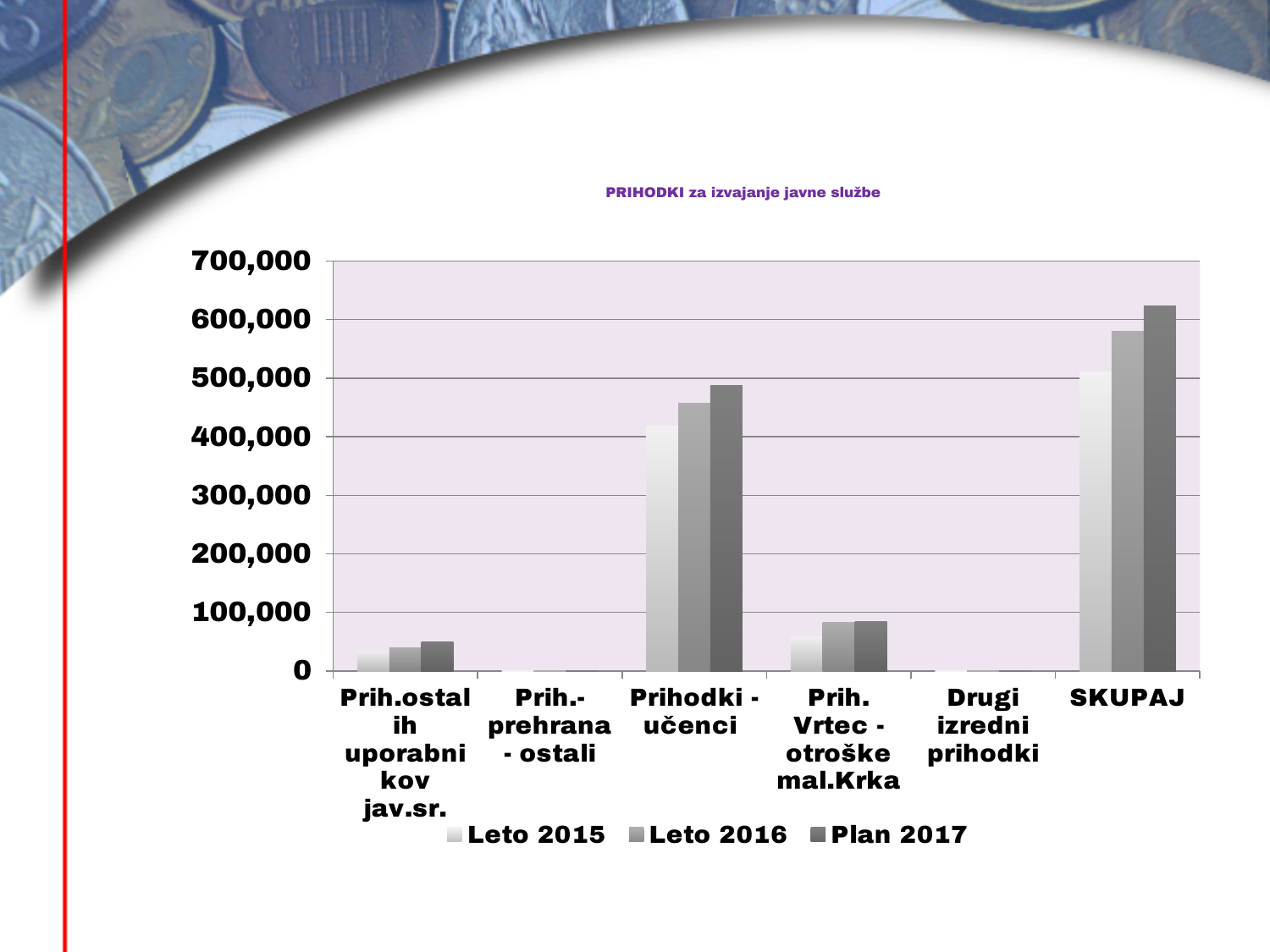

# PRIHODKI za izvajanje javne službe

### Chart

| Category | Leto 2015 | Leto 2016 | Plan 2017 |
|---|---|---|---|
| Prih.ostalih uporabnikov jav.sr. | 32442.0 | 40185.0 | 50000.0 |
| Prih.-prehrana - ostali | 0.0 | 89.0 | 100.0 |
| Prihodki - učenci  | 418524.0 | 456535.0 | 488059.0 |
| Prih. Vrtec -otroške mal.Krka | 58198.0 | 82456.0 | 84000.0 |
| Drugi izredni prihodki | 1239.0 | 886.0 | 1000.0 |
| SKUPAJ | 510403.0 | 580151.0 | 623159.0 |